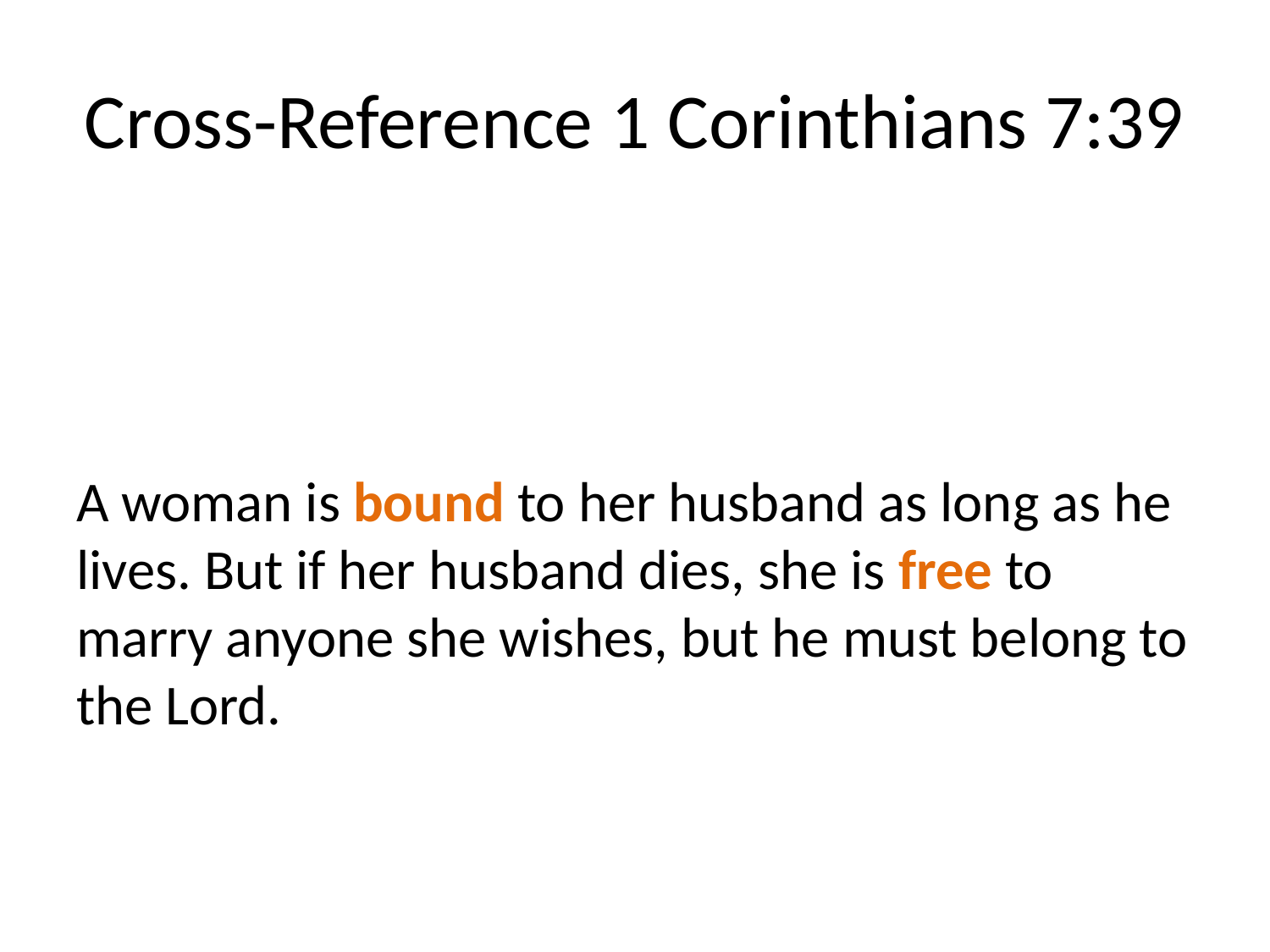

# Cross-Reference 1 Corinthians 7:39

A woman is bound to her husband as long as he lives. But if her husband dies, she is free to marry anyone she wishes, but he must belong to the Lord.